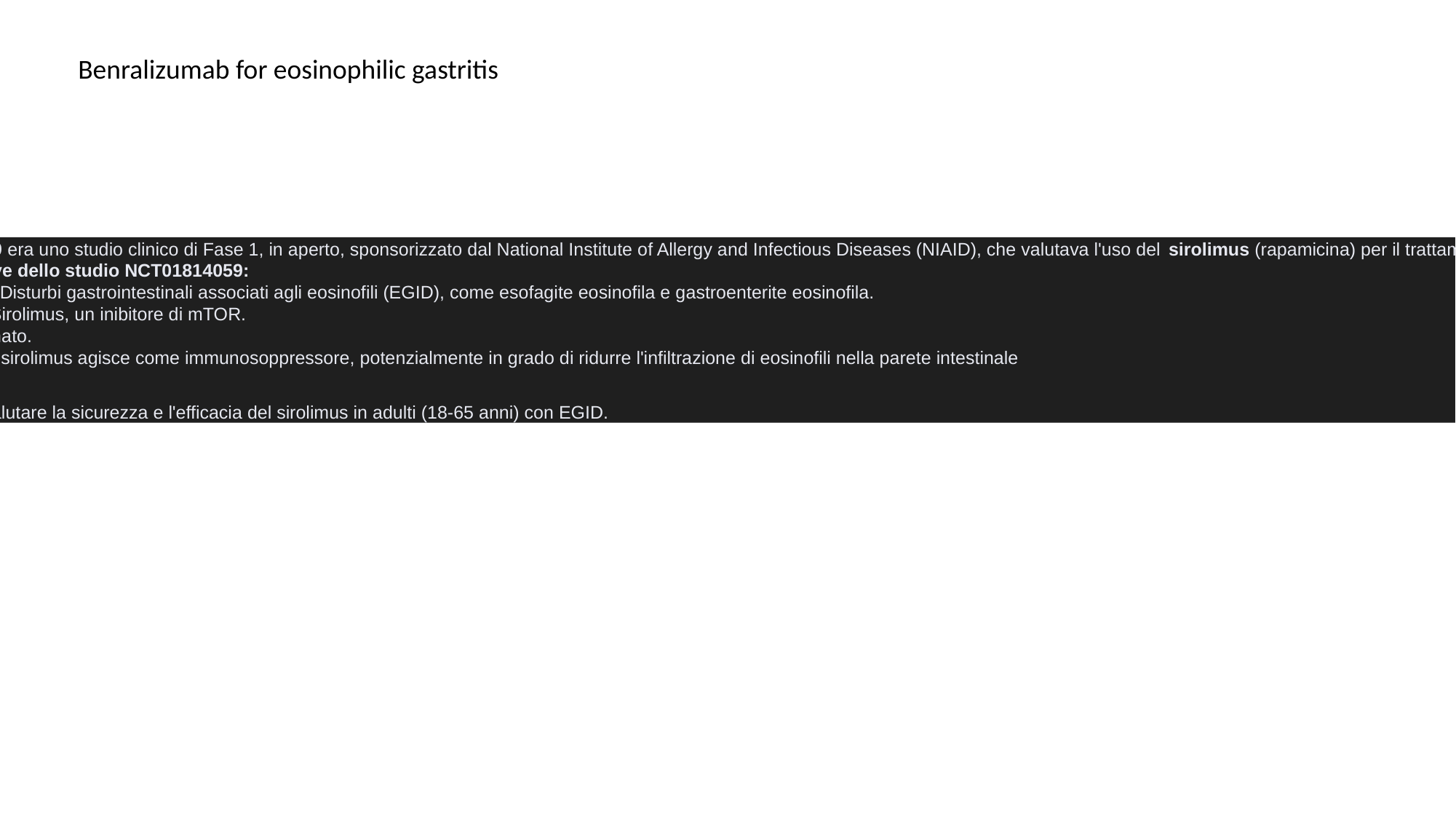

Benralizumab for eosinophilic gastritis
NCT01814059 era uno studio clinico di Fase 1, in aperto, sponsorizzato dal National Institute of Allergy and Infectious Diseases (NIAID), che valutava l'uso del sirolimus (rapamicina) per il trattamento dei disturbi gastrointestinali associati agli eosinofili (EGID), inclusa l'esofagite e la gastroenterite eosinofila. Lo studio è stato terminato.
Dettagli chiave dello studio NCT01814059:
Condizione: Disturbi gastrointestinali associati agli eosinofili (EGID), come esofagite eosinofila e gastroenterite eosinofila.
Intervento: Sirolimus, un inibitore di mTOR.
Stato: Terminato.
Razionale: Il sirolimus agisce come immunosoppressore, potenzialmente in grado di ridurre l'infiltrazione di eosinofili nella parete intestinale

Obiettivo: Valutare la sicurezza e l'efficacia del sirolimus in adulti (18-65 anni) con EGID.